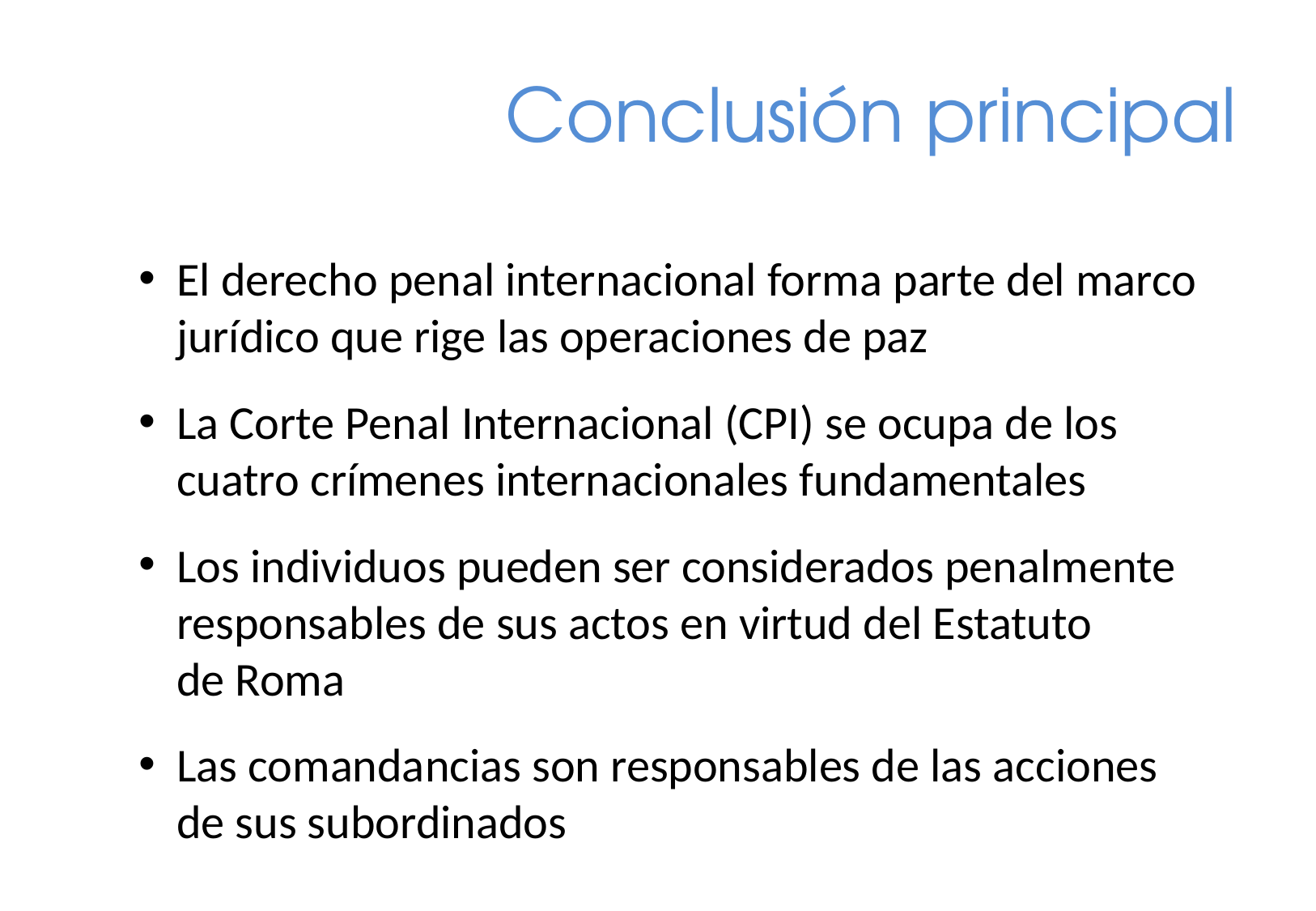

# Conclusión principal
El derecho penal internacional forma parte del marco jurídico que rige las operaciones de paz
La Corte Penal Internacional (CPI) se ocupa de los cuatro crímenes internacionales fundamentales
Los individuos pueden ser considerados penalmente responsables de sus actos en virtud del Estatuto
de Roma
Las comandancias son responsables de las acciones
de sus subordinados